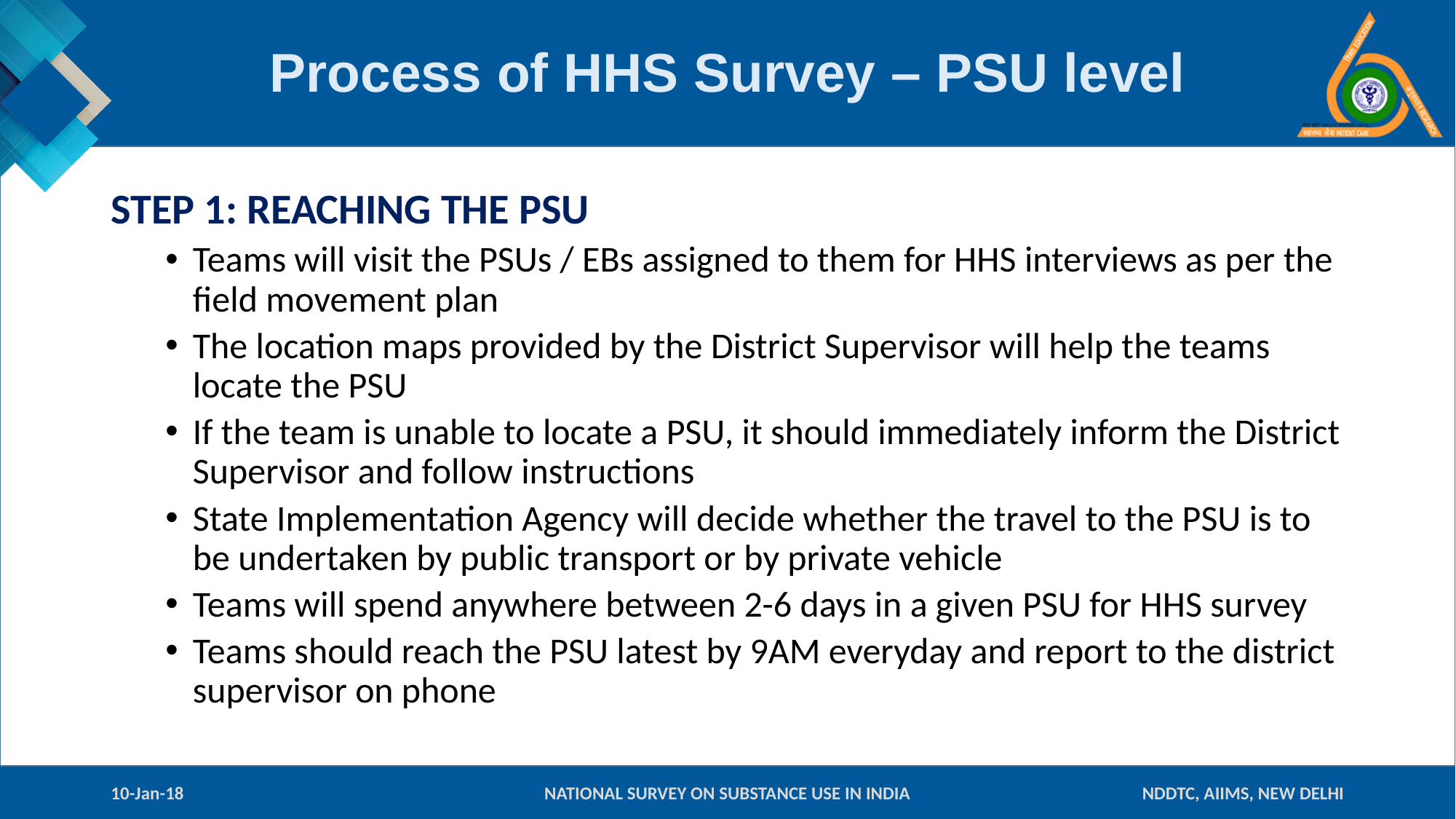

# Process of HHS Survey – PSU level
STEP 1: REACHING THE PSU
Teams will visit the PSUs / EBs assigned to them for HHS interviews as per the field movement plan
The location maps provided by the District Supervisor will help the teams locate the PSU
If the team is unable to locate a PSU, it should immediately inform the District Supervisor and follow instructions
State Implementation Agency will decide whether the travel to the PSU is to be undertaken by public transport or by private vehicle
Teams will spend anywhere between 2-6 days in a given PSU for HHS survey
Teams should reach the PSU latest by 9AM everyday and report to the district supervisor on phone
10-Jan-18
NATIONAL SURVEY ON SUBSTANCE USE IN INDIA
NDDTC, AIIMS, NEW DELHI